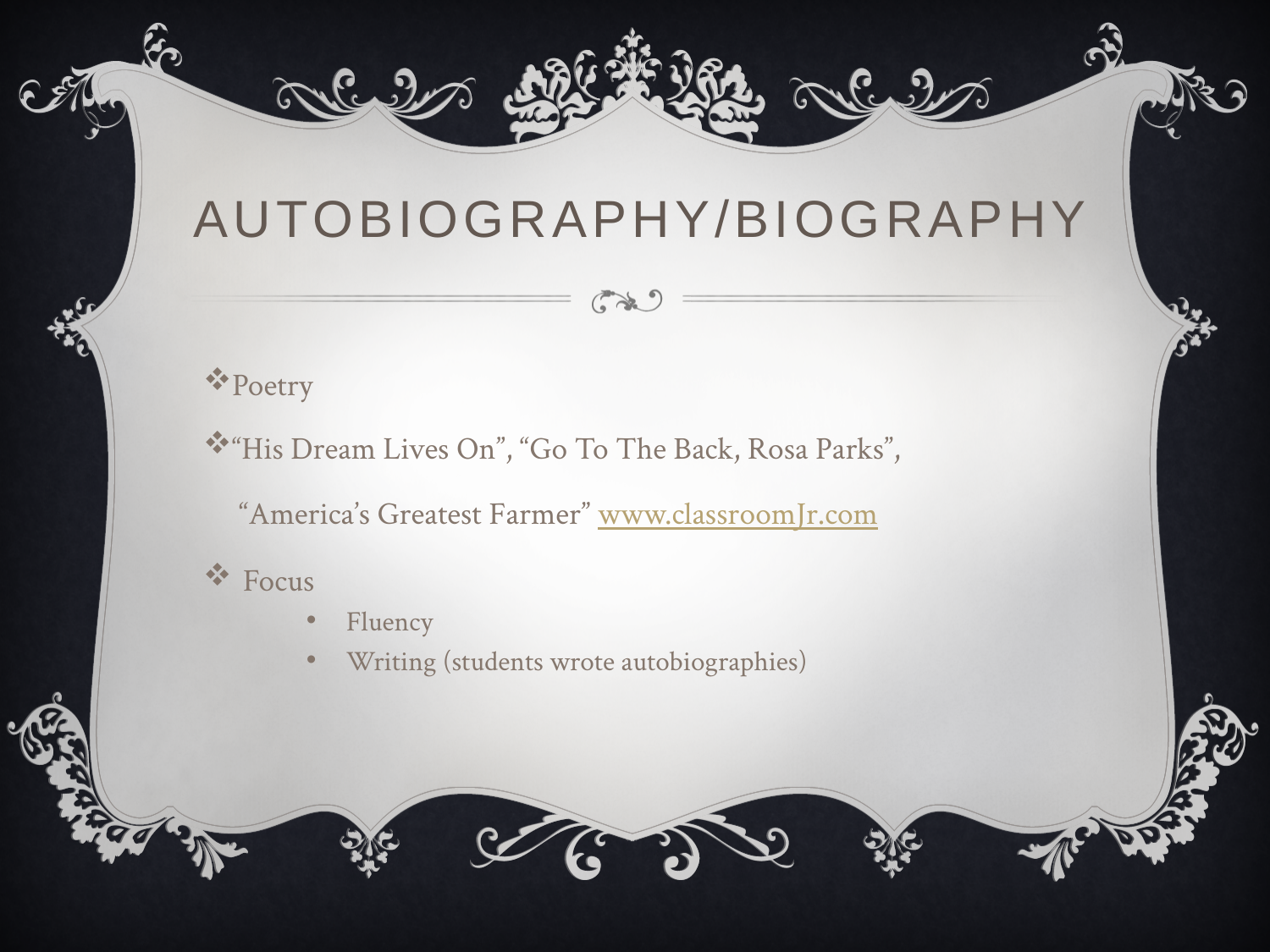

# Autobiography/Biography
Poetry
“His Dream Lives On”, “Go To The Back, Rosa Parks”,
     “America’s Greatest Farmer” www.classroomJr.com
Focus
Fluency
Writing (students wrote autobiographies)